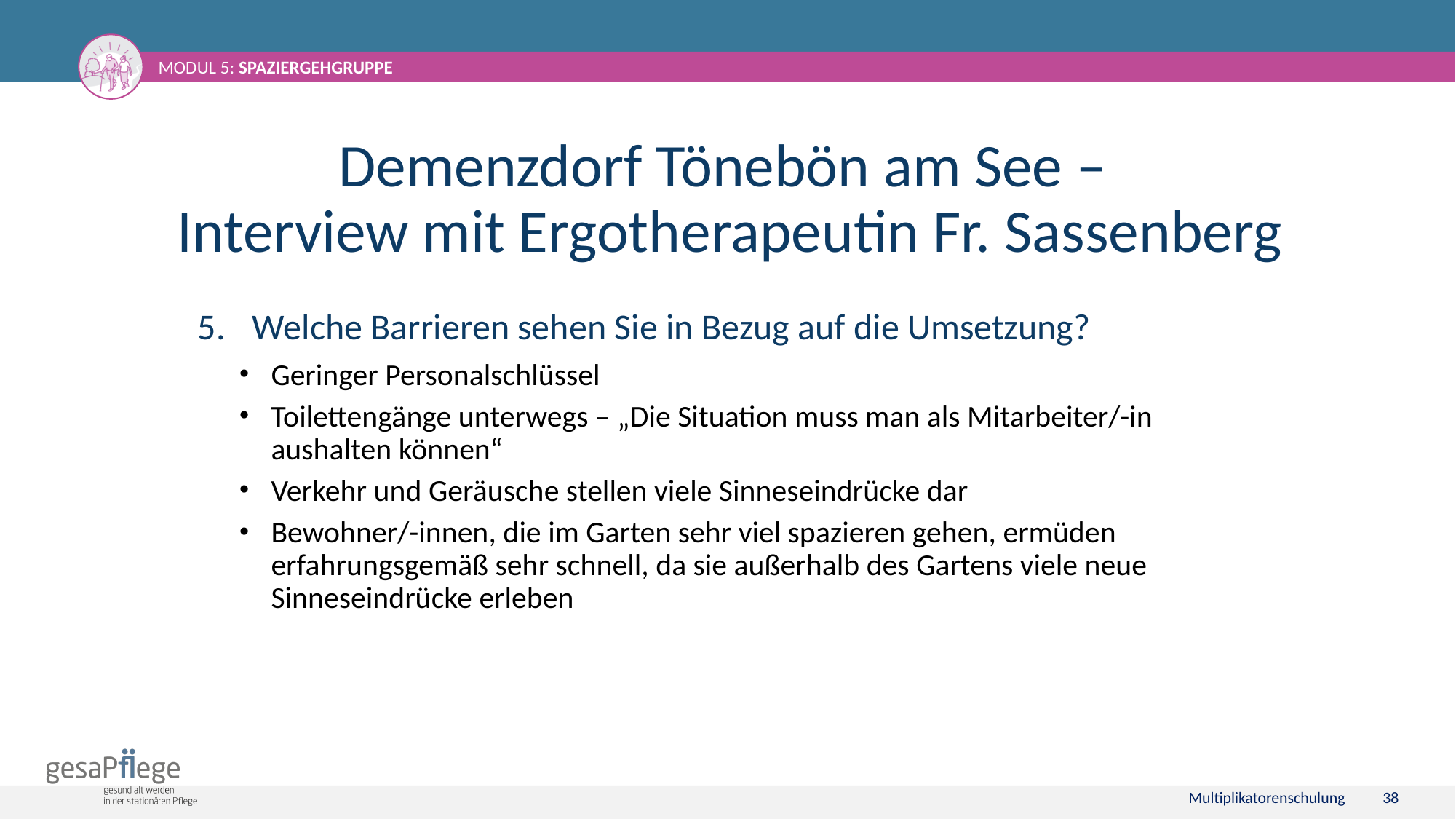

# Demenzdorf Tönebön am See – Interview mit Ergotherapeutin Fr. Sassenberg
Welche Barrieren sehen Sie in Bezug auf die Umsetzung?
Geringer Personalschlüssel
Toilettengänge unterwegs – „Die Situation muss man als Mitarbeiter/-in
aushalten können“
Verkehr und Geräusche stellen viele Sinneseindrücke dar
Bewohner/-innen, die im Garten sehr viel spazieren gehen, ermüden erfahrungsgemäß sehr schnell, da sie außerhalb des Gartens viele neue Sinneseindrücke erleben
Multiplikatorenschulung
38